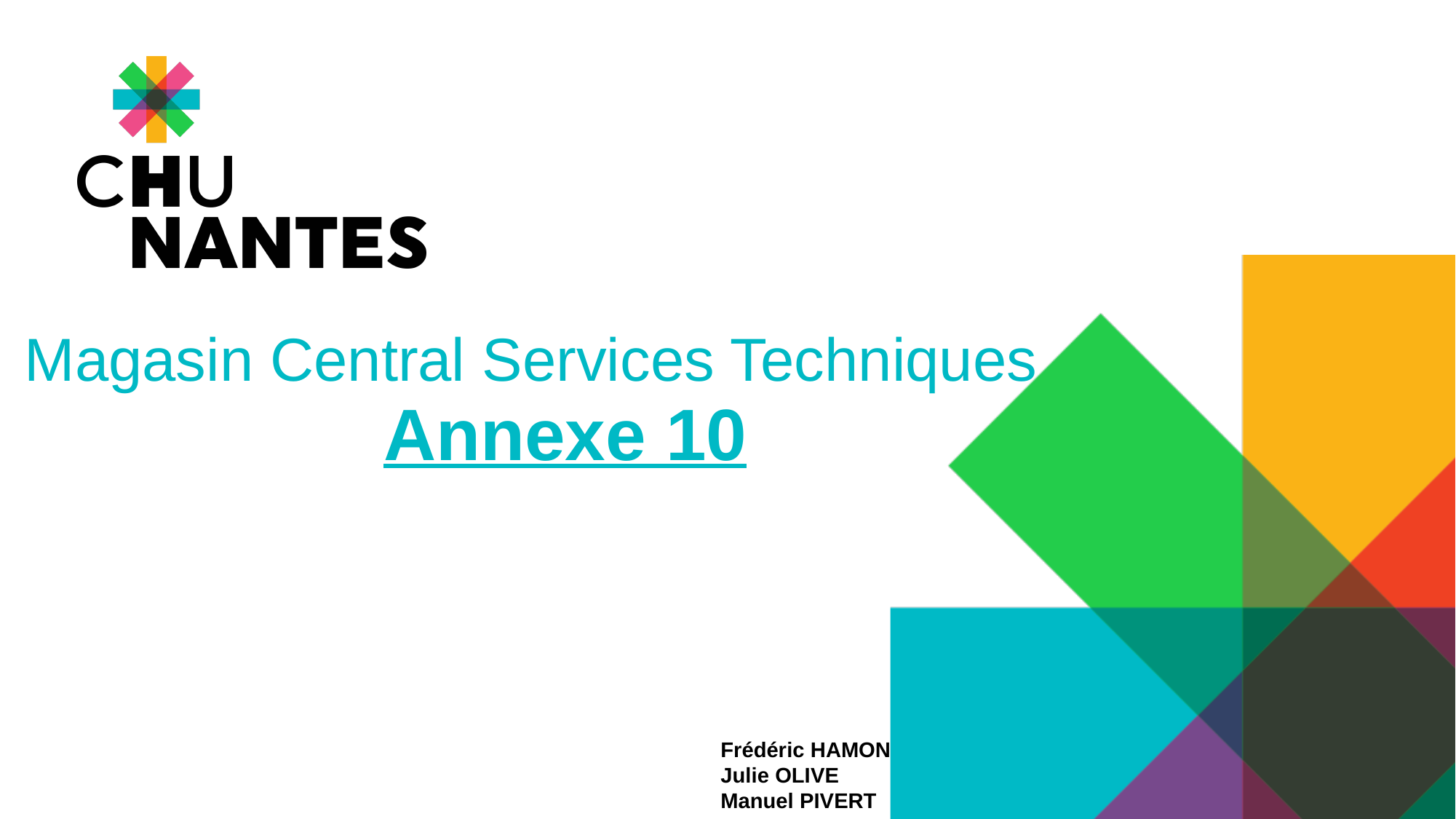

# Magasin Central Services Techniques Annexe 10
Frédéric HAMON
Julie OLIVE
Manuel PIVERT